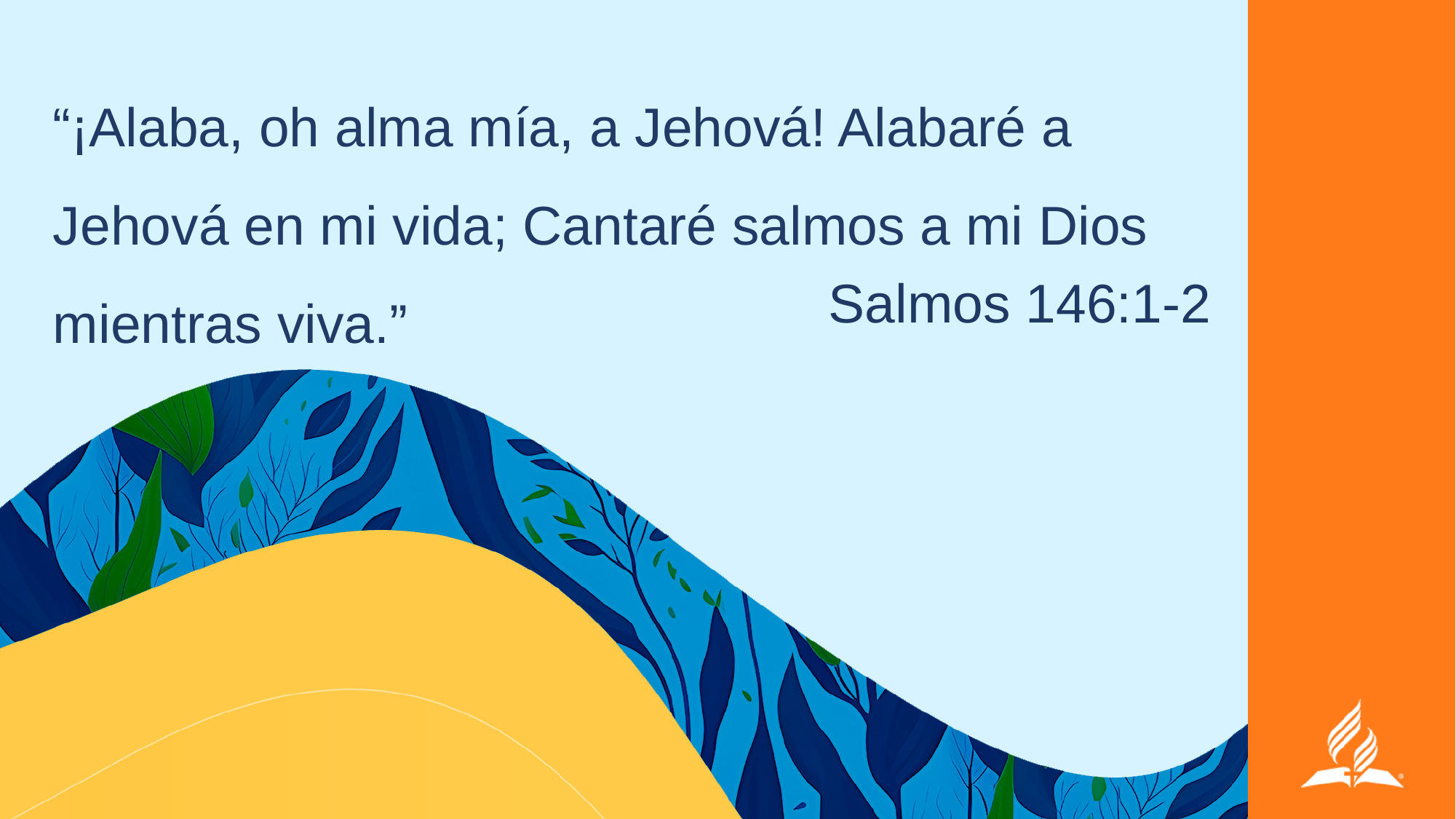

“¡Alaba, oh alma mía, a Jehová! Alabaré a Jehová en mi vida; Cantaré salmos a mi Dios mientras viva.”
Salmos 146:1-2